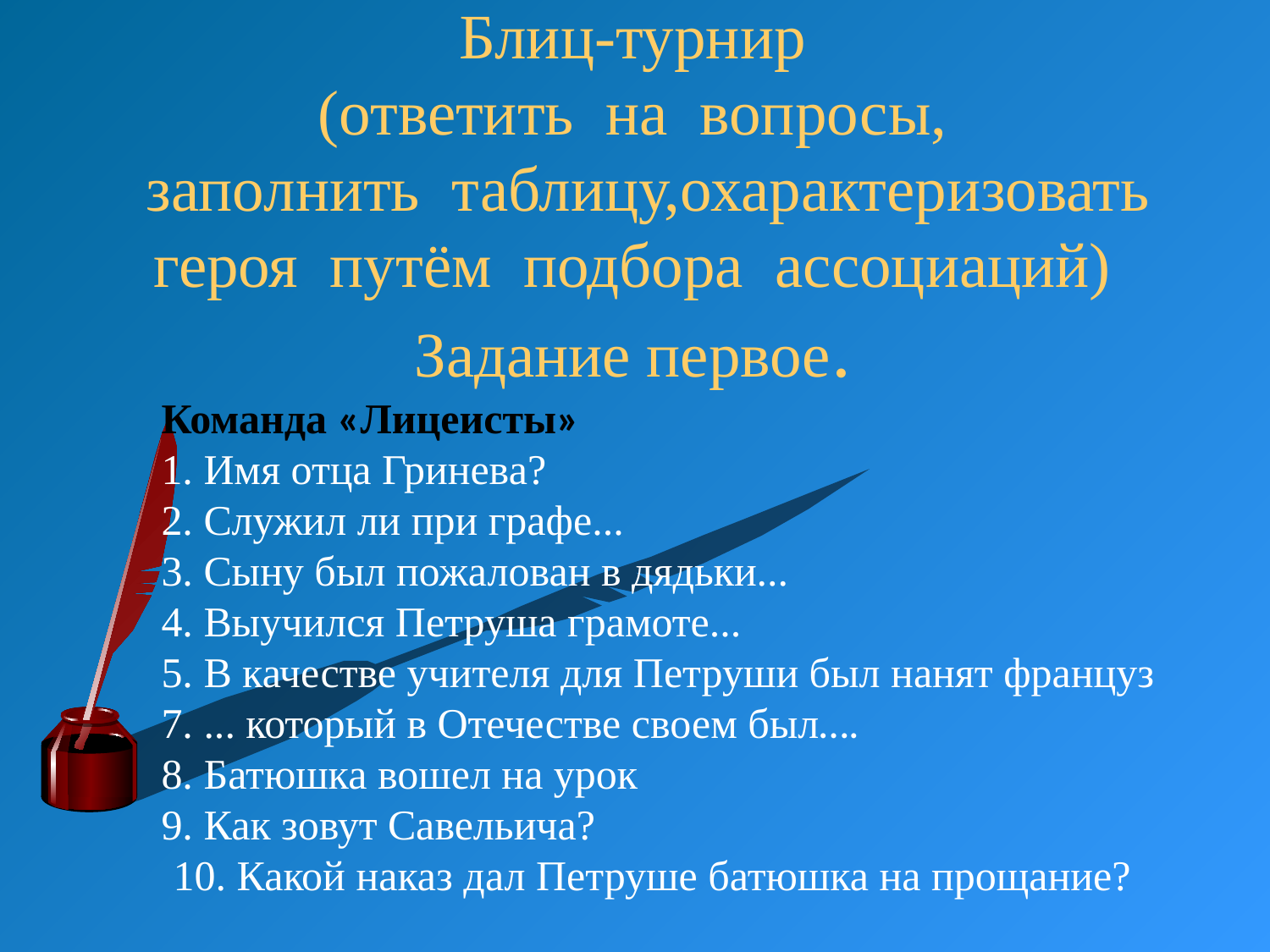

Команда «Лицеисты»
1. Имя отца Гринева?
2. Служил ли при графе...
3. Сыну был пожалован в дядьки...
4. Выучился Петруша грамоте...
5. В качестве учителя для Петруши был нанят француз
7. ... который в Отечестве своем был….
8. Батюшка вошел на урок
9. Как зовут Савельича?
 10. Какой наказ дал Петруше батюшка на прощание?

# Блиц-турнир (ответить  на  вопросы, заполнить  таблицу,охарактеризовать  героя  путём  подбора  ассоциаций) Задание первое.